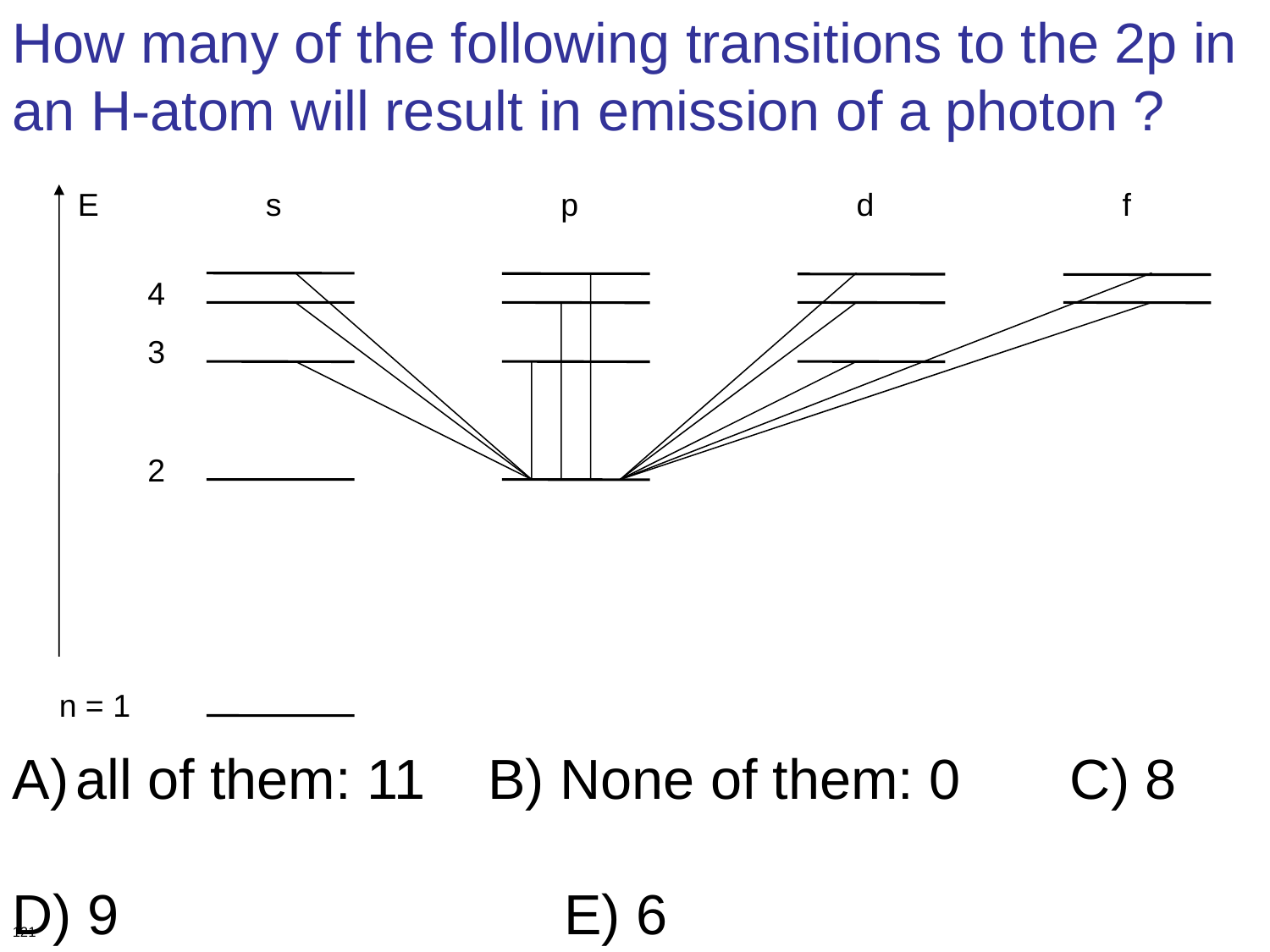

How many of the following transitions to the 2p in an H-atom will result in emission of a photon ?

E
s
p
d
f

4

3

2

n = 1

all of them: 11    B) None of them: 0       C) 8

D) 9		               E) 6
121